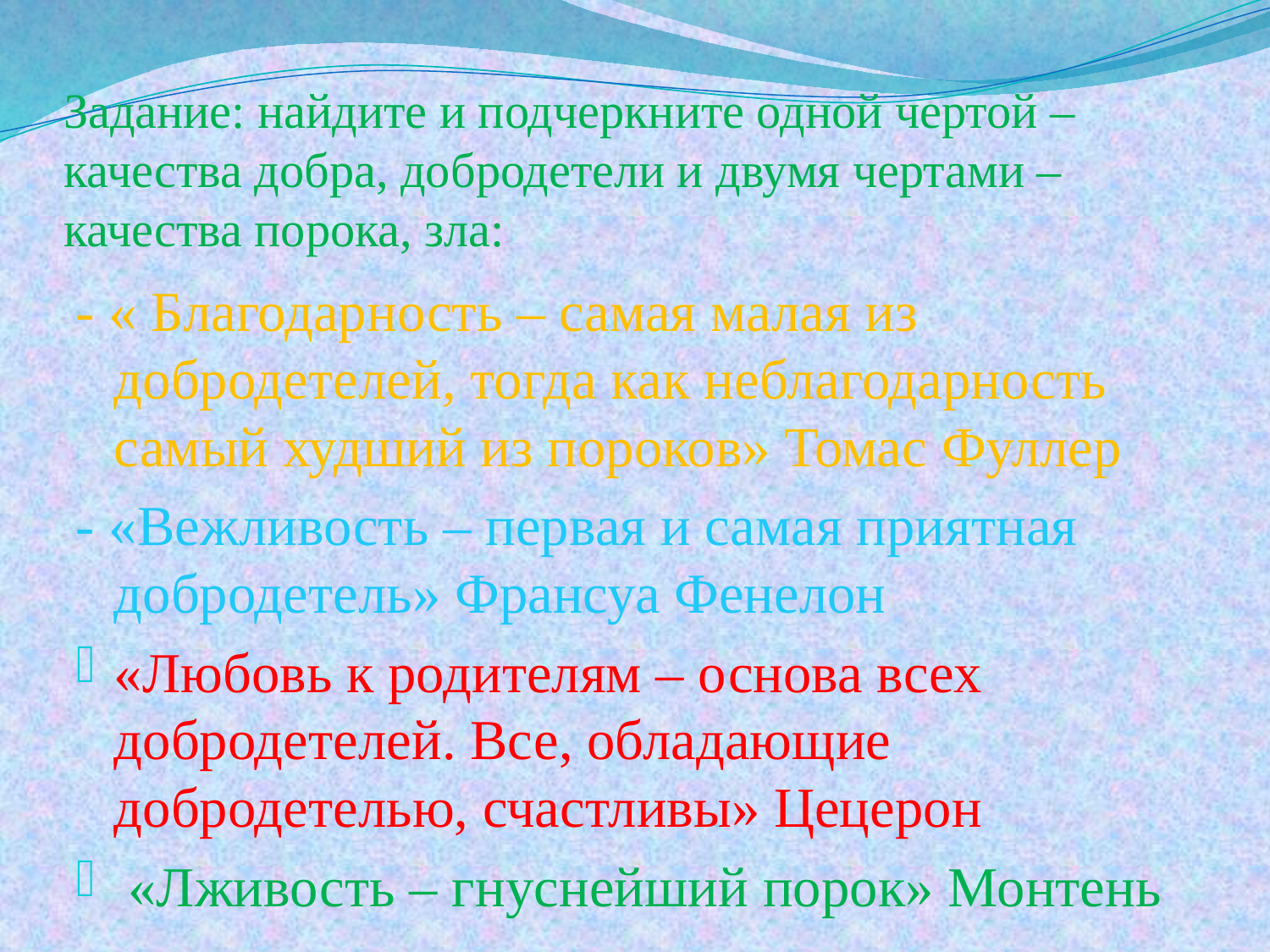

# Задание: найдите и подчеркните одной чертой – качества добра, добродетели и двумя чертами – качества порока, зла:
- « Благодарность – самая малая из добродетелей, тогда как неблагодарность самый худший из пороков» Томас Фуллер
- «Вежливость – первая и самая приятная добродетель» Франсуа Фенелон
«Любовь к родителям – основа всех добродетелей. Все, обладающие добродетелью, счастливы» Цецерон
 «Лживость – гнуснейший порок» Монтень